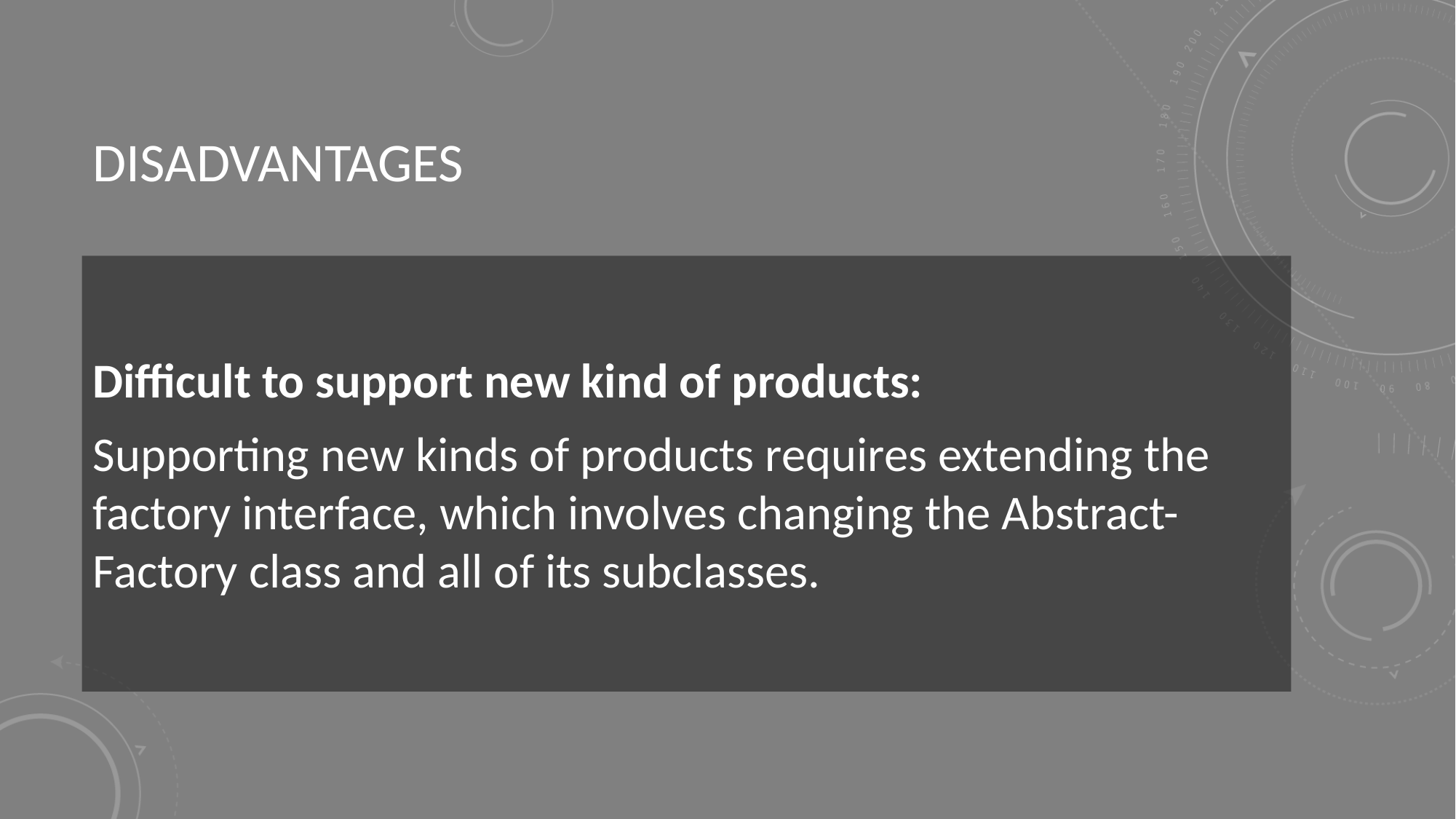

# Disadvantages
Difficult to support new kind of products:
Supporting new kinds of products requires extending the factory interface, which involves changing the Abstract-Factory class and all of its subclasses.